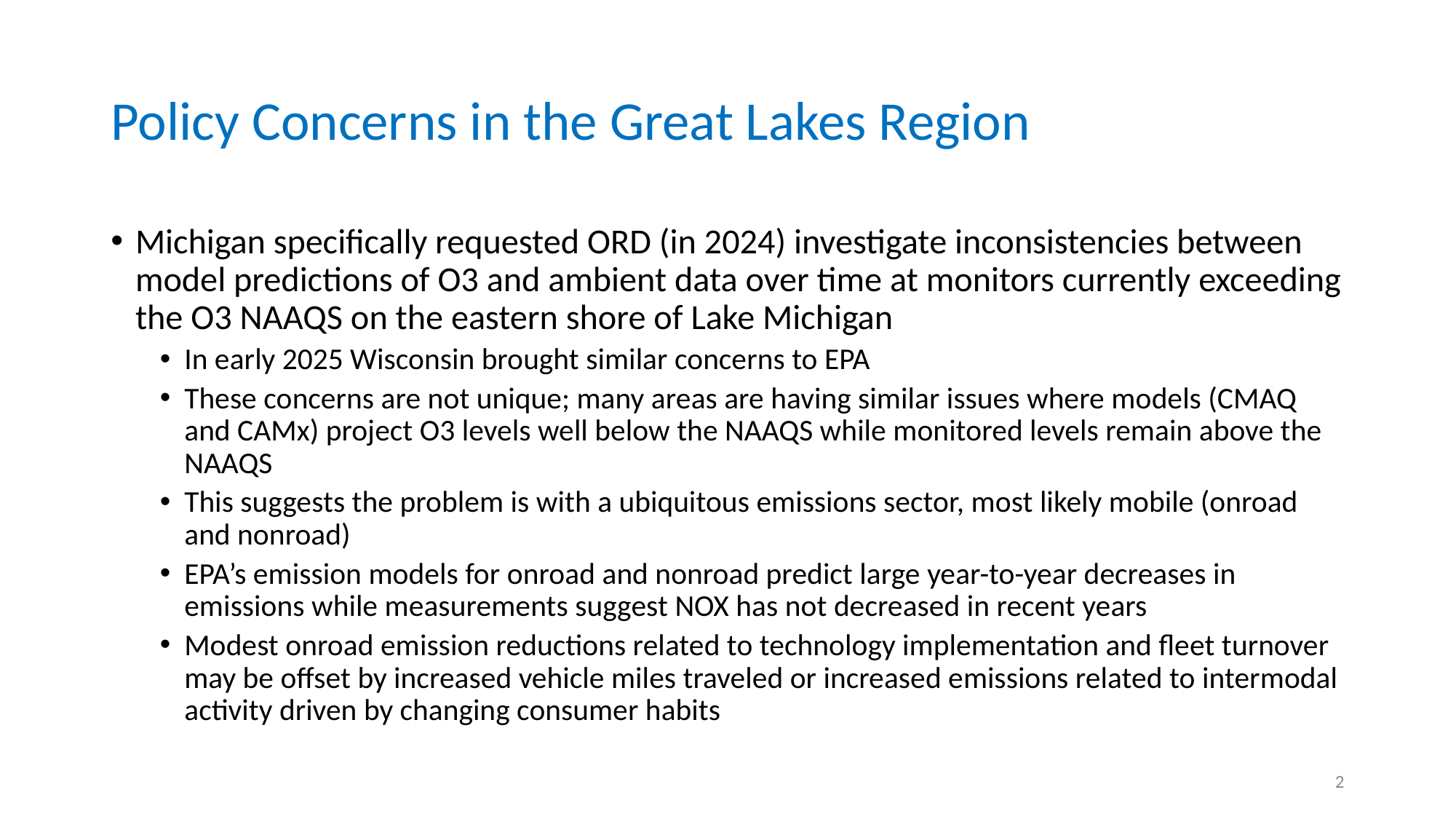

# Policy Concerns in the Great Lakes Region
Michigan specifically requested ORD (in 2024) investigate inconsistencies between model predictions of O3 and ambient data over time at monitors currently exceeding the O3 NAAQS on the eastern shore of Lake Michigan
In early 2025 Wisconsin brought similar concerns to EPA
These concerns are not unique; many areas are having similar issues where models (CMAQ and CAMx) project O3 levels well below the NAAQS while monitored levels remain above the NAAQS
This suggests the problem is with a ubiquitous emissions sector, most likely mobile (onroad and nonroad)
EPA’s emission models for onroad and nonroad predict large year-to-year decreases in emissions while measurements suggest NOX has not decreased in recent years
Modest onroad emission reductions related to technology implementation and fleet turnover may be offset by increased vehicle miles traveled or increased emissions related to intermodal activity driven by changing consumer habits

2